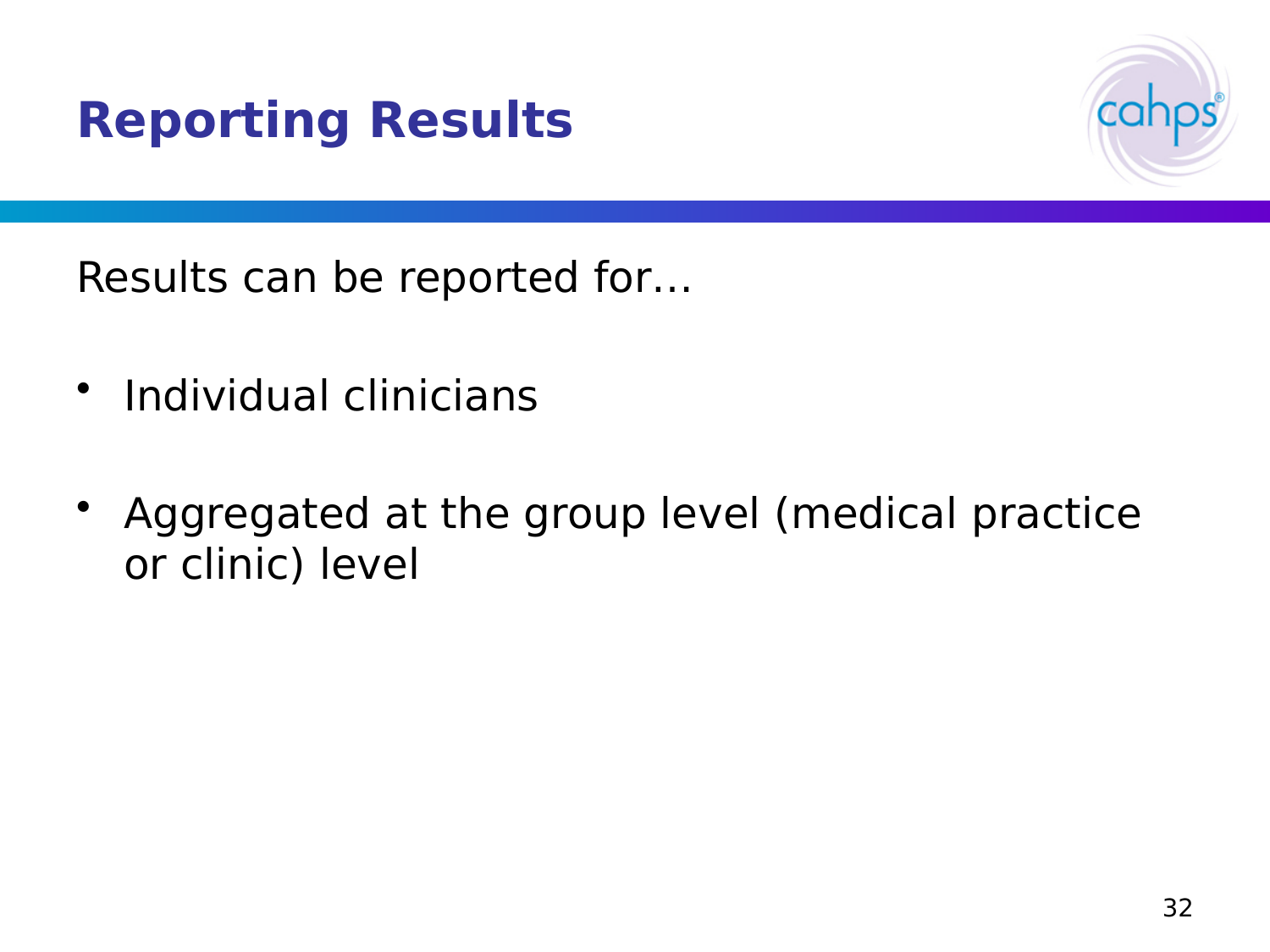

# Reporting Results
Results can be reported for…

Individual clinicians

Aggregated at the group level (medical practice or clinic) level

32